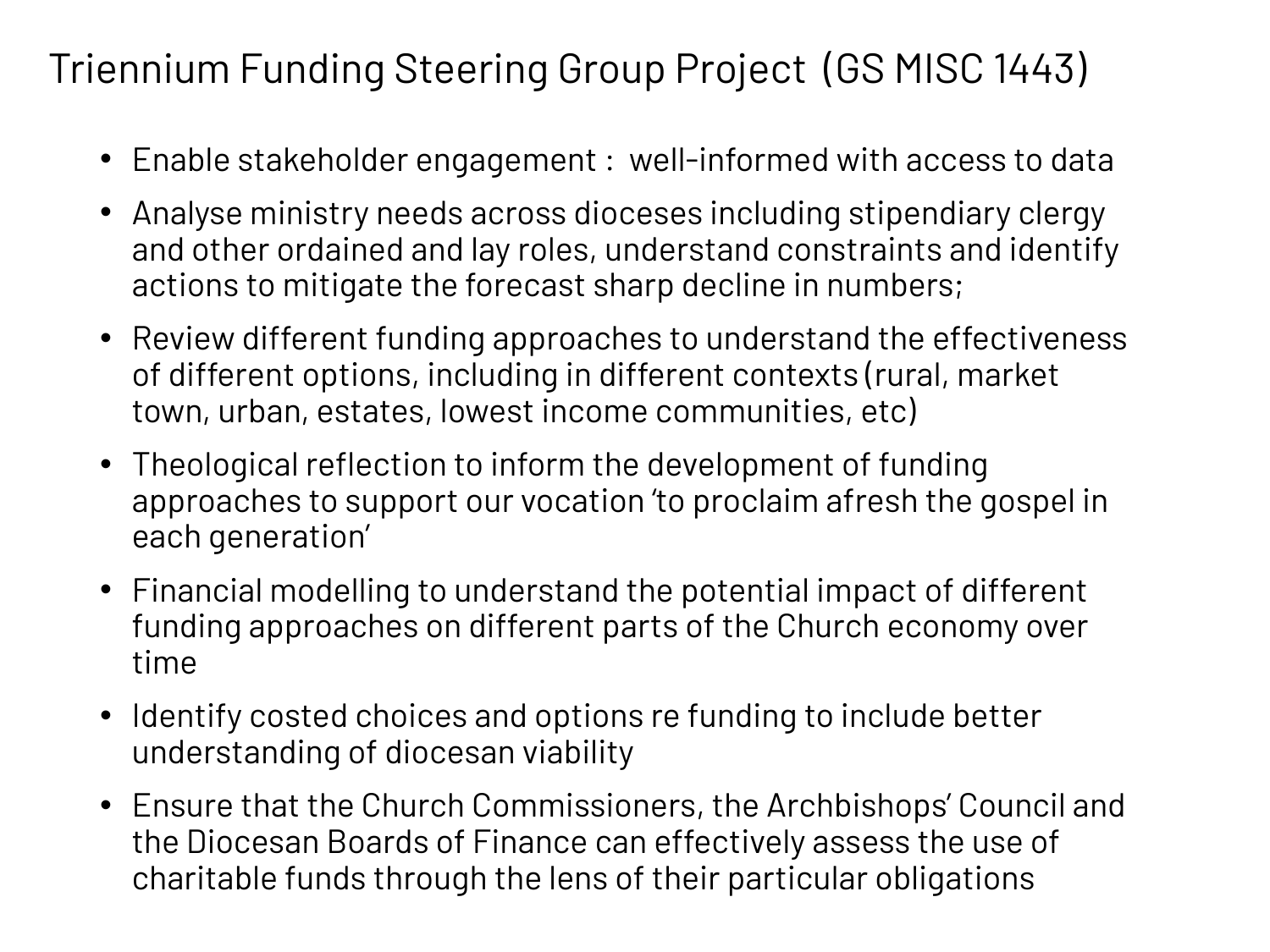

# Triennium Funding Steering Group Project  (GS MISC 1443)
Enable stakeholder engagement :  well-informed with access to data
Analyse ministry needs across dioceses including stipendiary clergy and other ordained and lay roles, understand constraints and identify actions to mitigate the forecast sharp decline in numbers;
Review different funding approaches to understand the effectiveness of different options, including in different contexts (rural, market town, urban, estates, lowest income communities, etc)
Theological reflection to inform the development of funding approaches to support our vocation ‘to proclaim afresh the gospel in each generation’
Financial modelling to understand the potential impact of different funding approaches on different parts of the Church economy over time
Identify costed choices and options re funding to include better understanding of diocesan viability
Ensure that the Church Commissioners, the Archbishops’ Council and the Diocesan Boards of Finance can effectively assess the use of charitable funds through the lens of their particular obligations